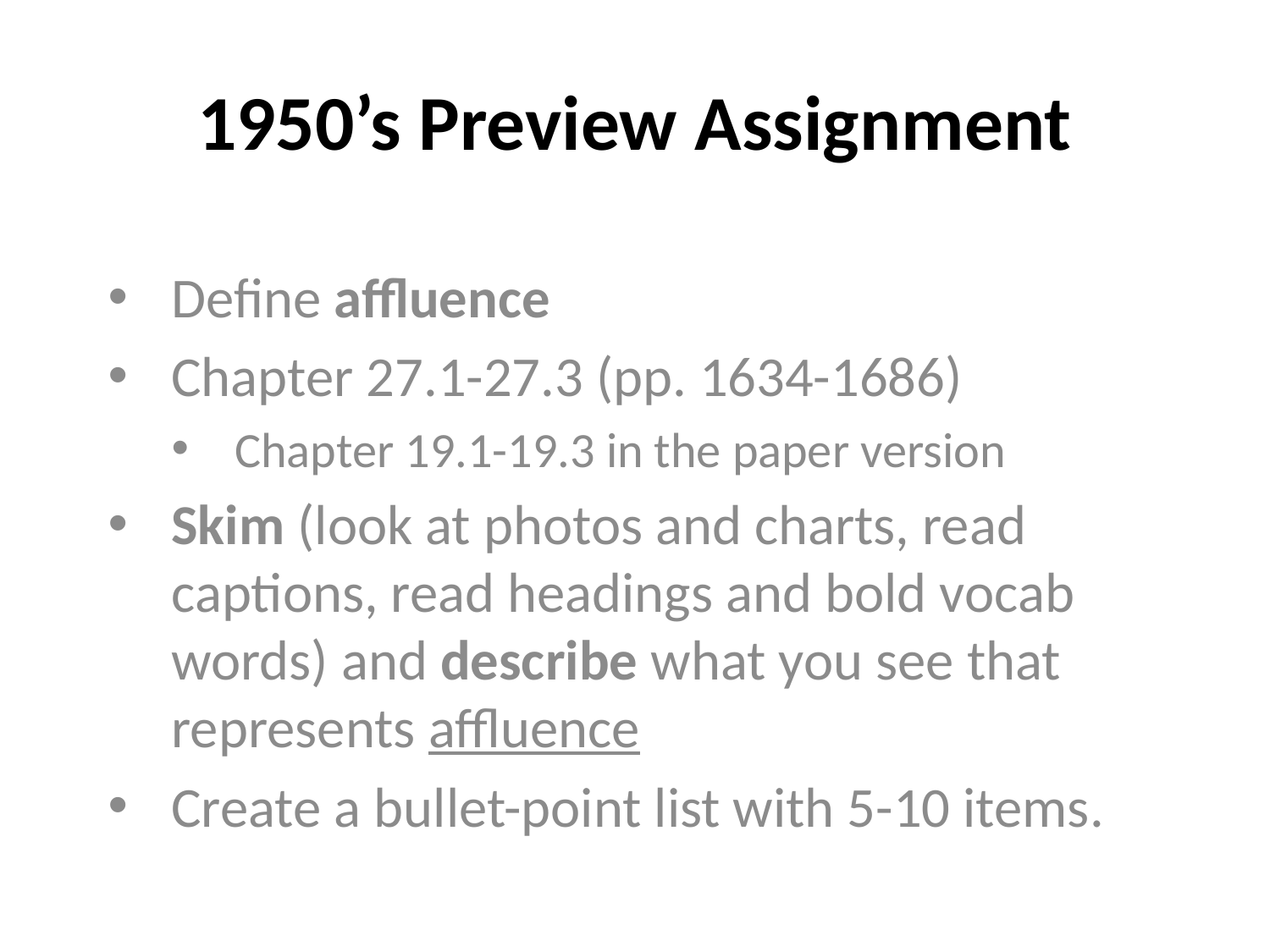

# 1950’s Preview Assignment
Define affluence
Chapter 27.1-27.3 (pp. 1634-1686)
Chapter 19.1-19.3 in the paper version
Skim (look at photos and charts, read captions, read headings and bold vocab words) and describe what you see that represents affluence
Create a bullet-point list with 5-10 items.